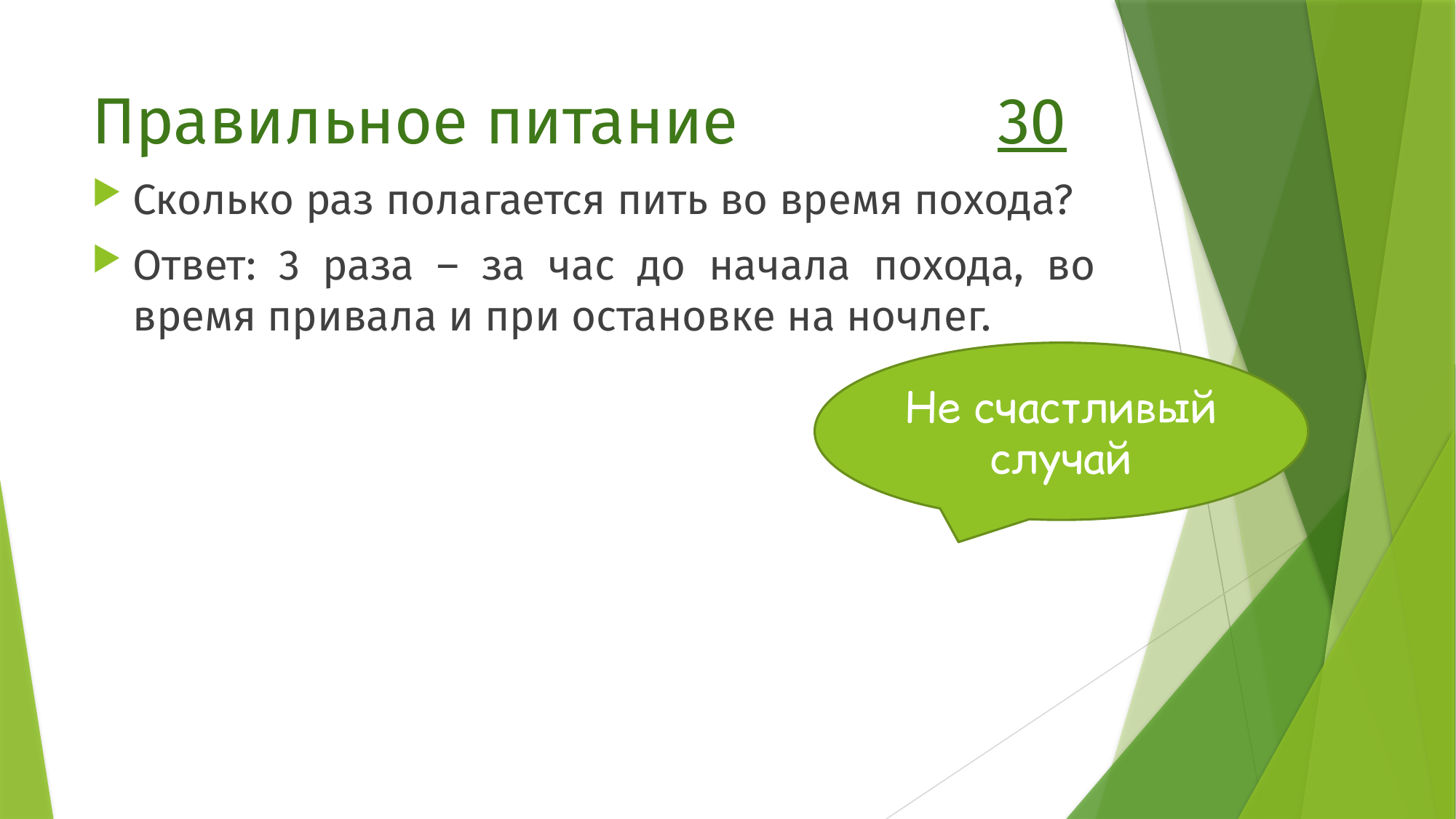

# Правильное питание               30
Сколько раз полагается пить во время похода?
Ответ: 3 раза – за час до начала похода, во время привала и при остановке на ночлег.
Не счастливый случай